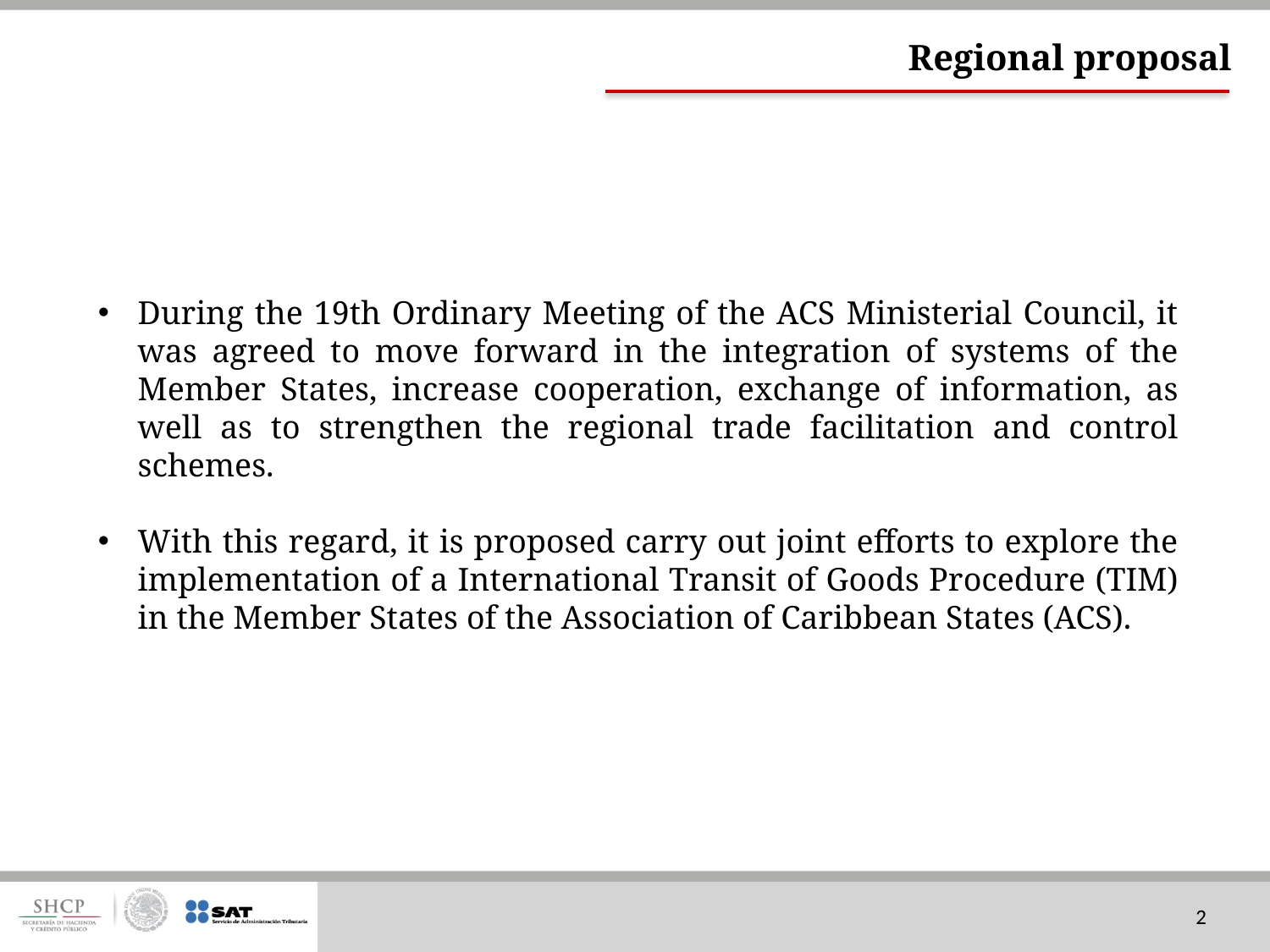

Regional proposal
During the 19th Ordinary Meeting of the ACS Ministerial Council, it was agreed to move forward in the integration of systems of the Member States, increase cooperation, exchange of information, as well as to strengthen the regional trade facilitation and control schemes.

With this regard, it is proposed carry out joint efforts to explore the implementation of a International Transit of Goods Procedure (TIM) in the Member States of the Association of Caribbean States (ACS).
2